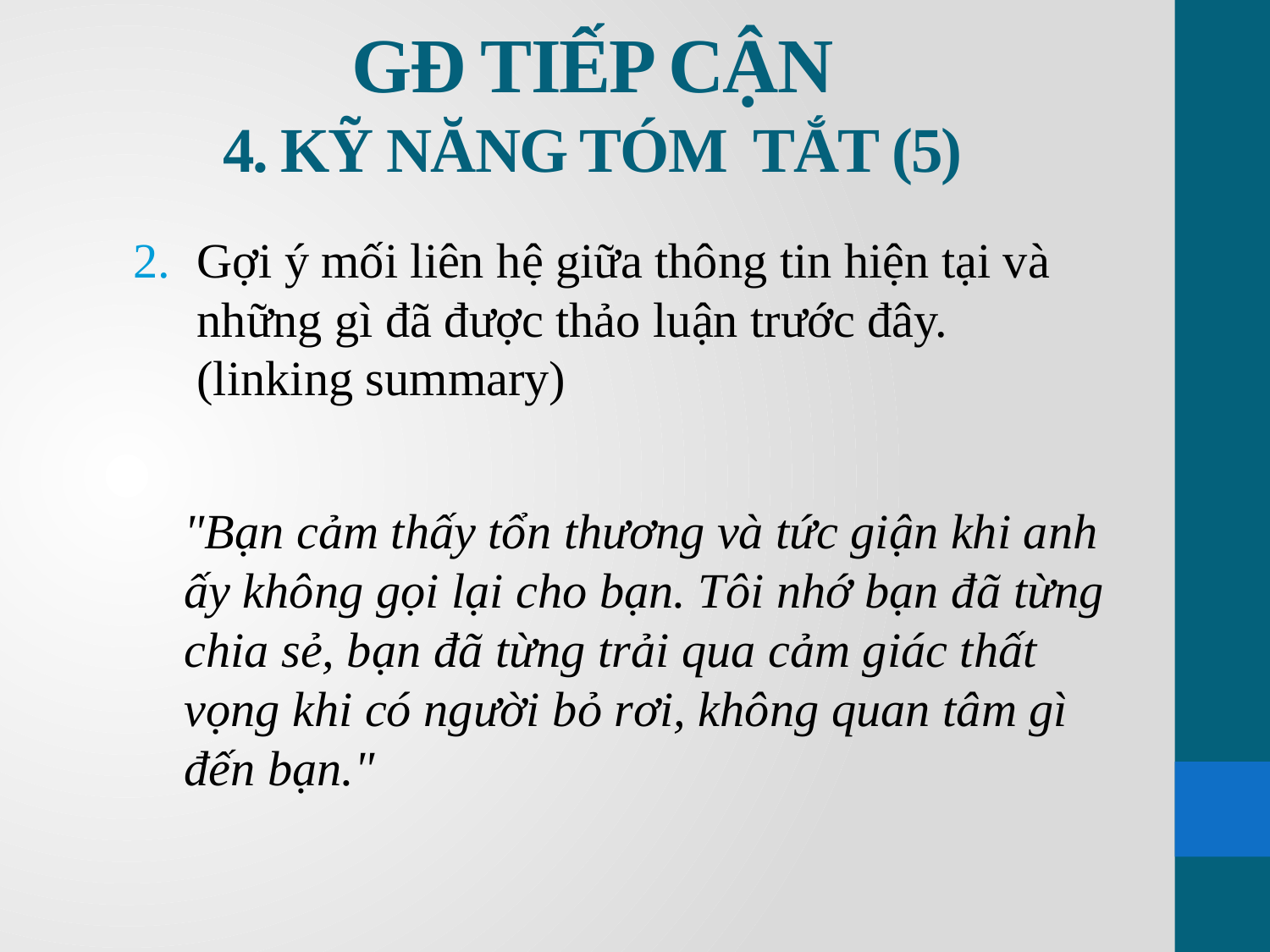

# GĐ TIẾP CẬN 4. KỸ NĂNG TÓM  TẮT (5)
Gợi ý mối liên hệ giữa thông tin hiện tại và những gì đã được thảo luận trước đây. (linking summary)

"Bạn cảm thấy tổn thương và tức giận khi anh ấy không gọi lại cho bạn. Tôi nhớ bạn đã từng chia sẻ, bạn đã từng trải qua cảm giác thất vọng khi có người bỏ rơi, không quan tâm gì đến bạn."